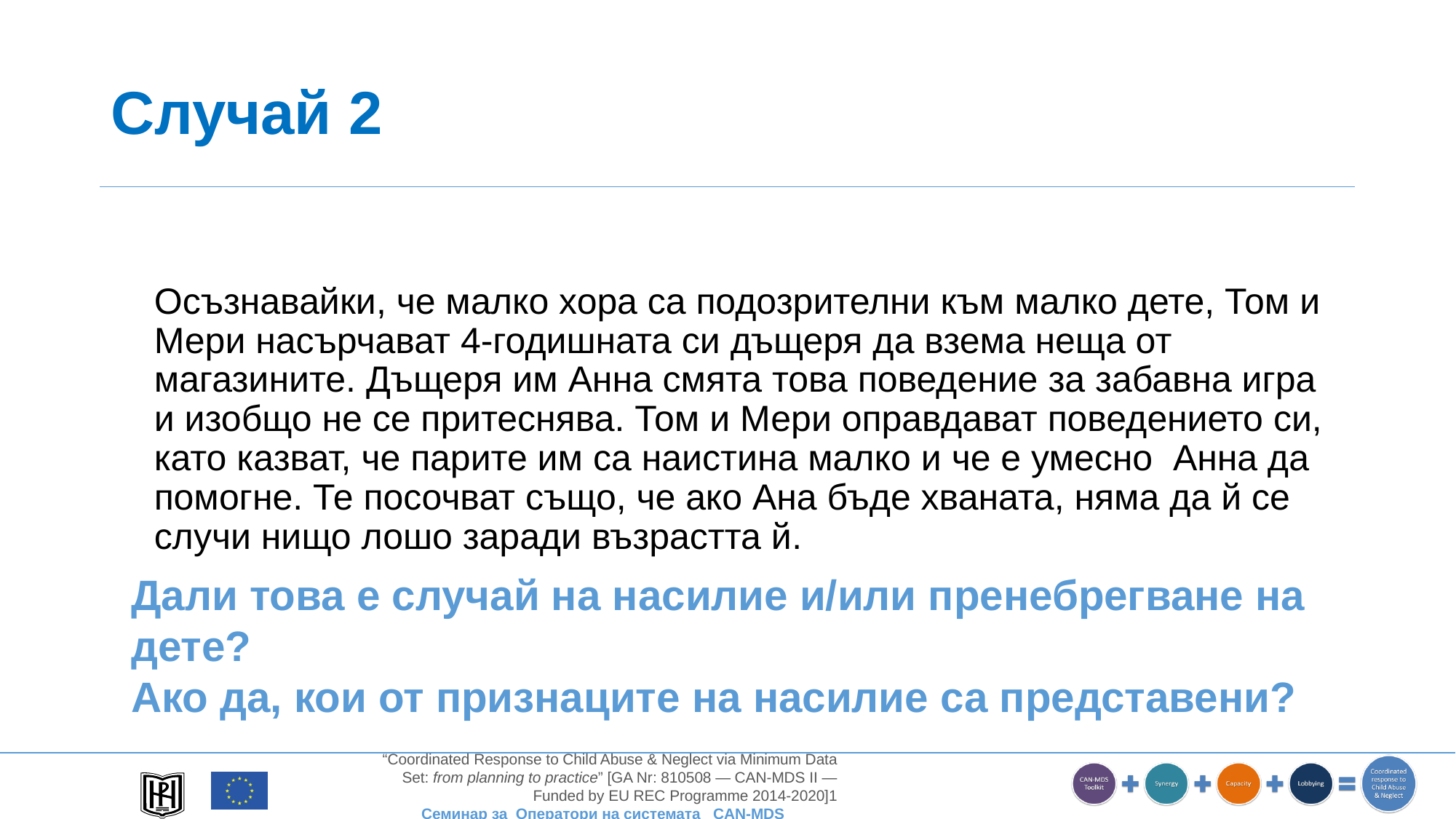

# Случай 2

	Осъзнавайки, че малко хора са подозрителни към малко дете, Том и Мери насърчават 4-годишната си дъщеря да взема неща от магазините. Дъщеря им Анна смята това поведение за забавна игра и изобщо не се притеснява. Том и Мери оправдават поведението си, като казват, че парите им са наистина малко и че е умесно  Анна да помогне. Те посочват също, че ако Ана бъде хваната, няма да й се случи нищо лошо заради възрастта й.
Дали това е случай на насилие и/или пренебрегване на дете?
Ако да, кои от признаците на насилие са представени?